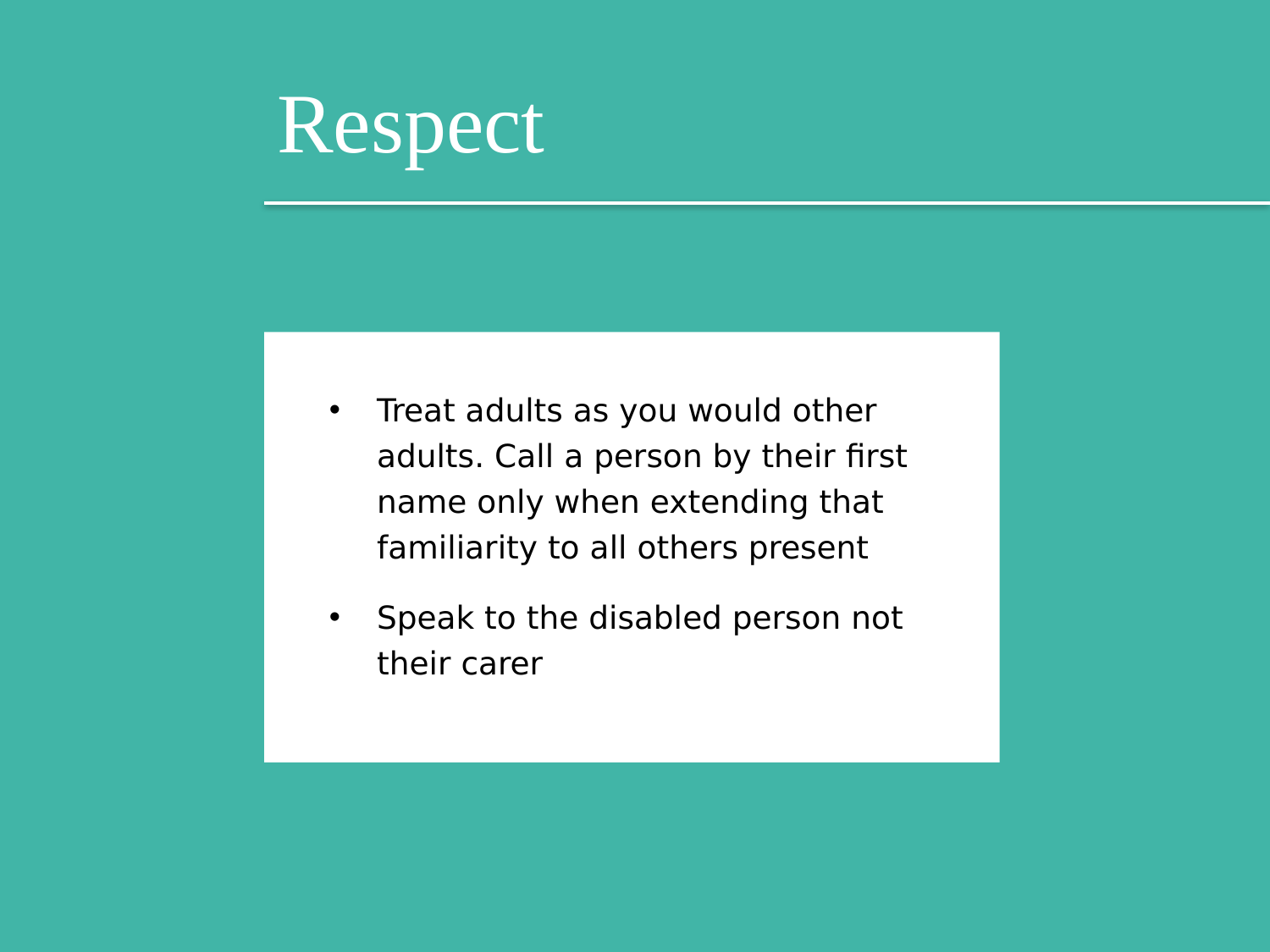

Respect

Treat adults as you would other adults. Call a person by their first name only when extending that familiarity to all others present
Speak to the disabled person not their carer